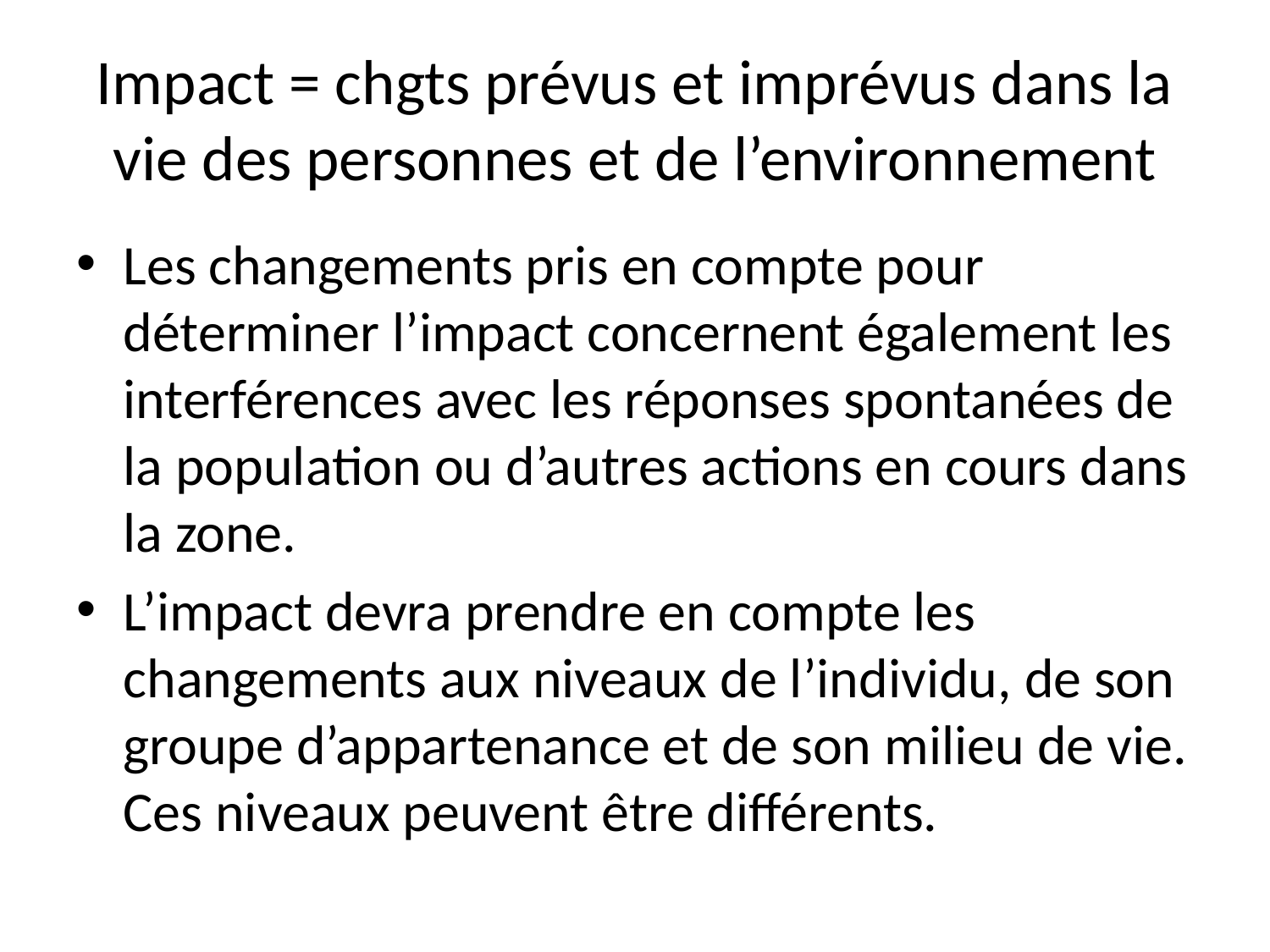

# Impact = chgts prévus et imprévus dans la vie des personnes et de l’environnement
Les changements pris en compte pour déterminer l’impact concernent également les interférences avec les réponses spontanées de la population ou d’autres actions en cours dans la zone.
L’impact devra prendre en compte les changements aux niveaux de l’individu, de son groupe d’appartenance et de son milieu de vie. Ces niveaux peuvent être différents.